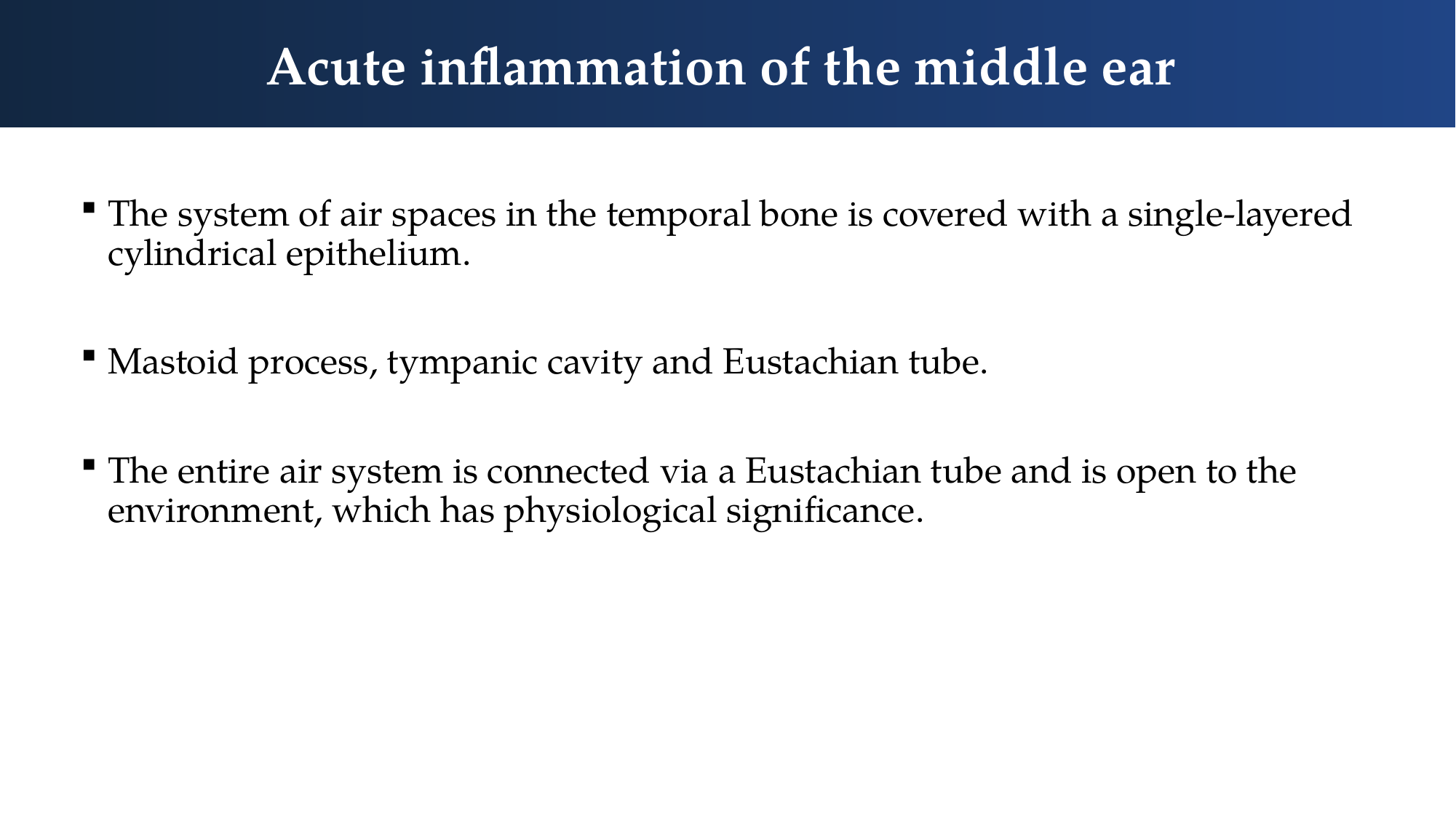

Acute inflammation of the middle ear
The system of air spaces in the temporal bone is covered with a single-layered cylindrical epithelium.

Mastoid process, tympanic cavity and Eustachian tube.

The entire air system is connected via a Eustachian tube and is open to the environment, which has physiological significance.